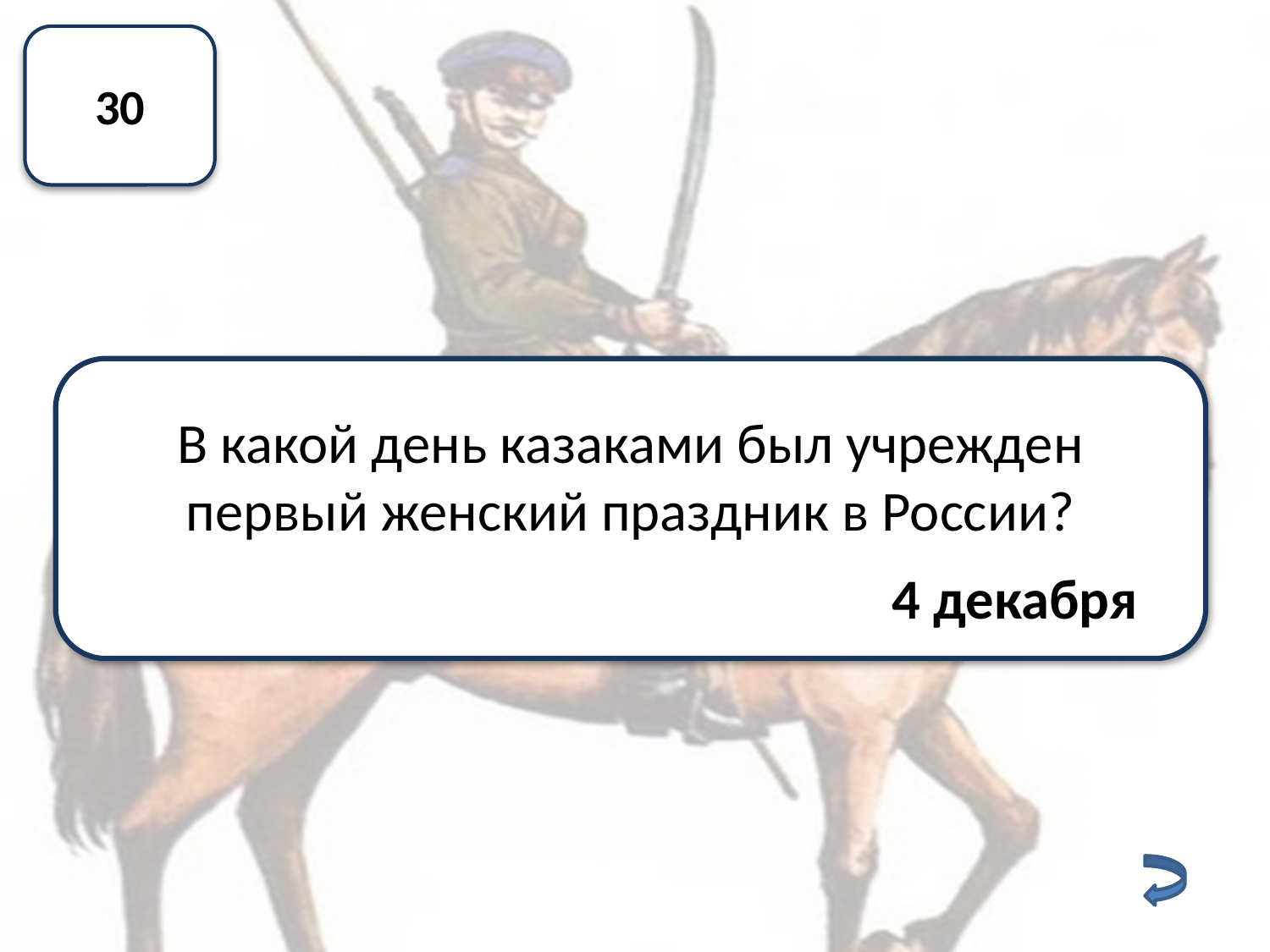

30
В какой день казаками был учрежден первый женский праздник в России?

4 декабря